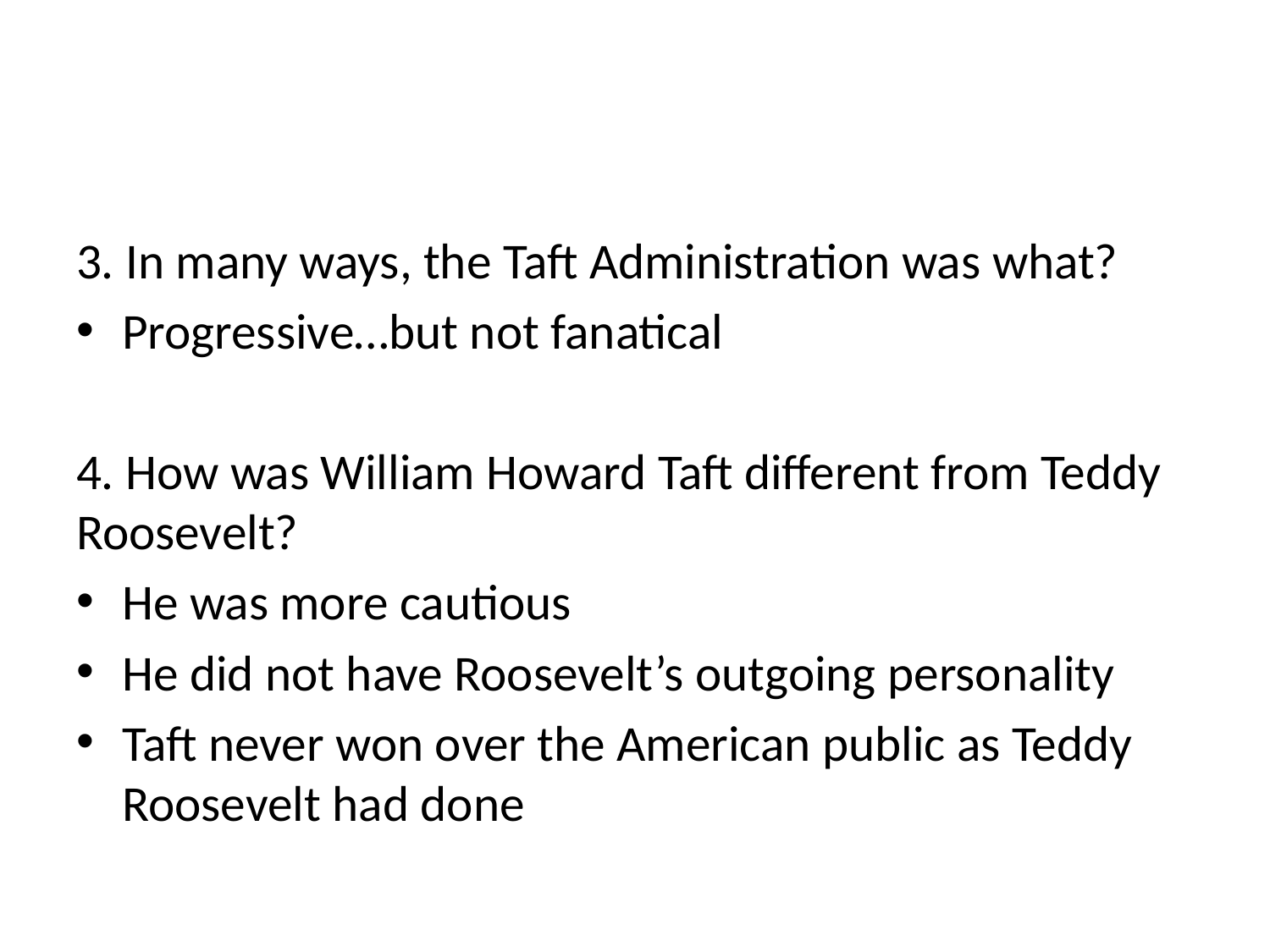

#
3. In many ways, the Taft Administration was what?
Progressive…but not fanatical

4. How was William Howard Taft different from Teddy Roosevelt?
He was more cautious
He did not have Roosevelt’s outgoing personality
Taft never won over the American public as Teddy Roosevelt had done